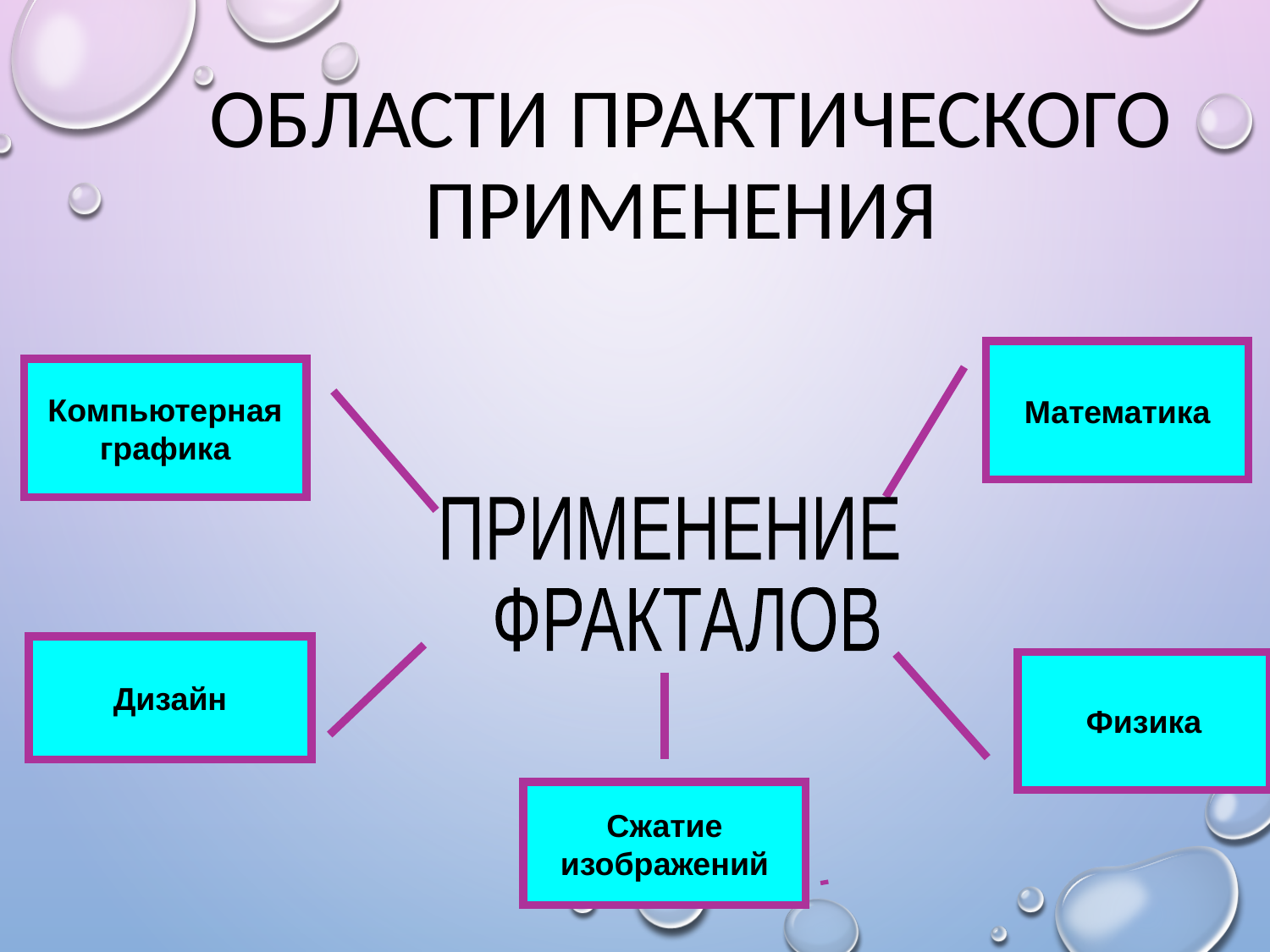

# Области практического применения
Математика
Компьютерная графика
ПРИМЕНЕНИЕ
 ФРАКТАЛОВ
Дизайн
Физика
Сжатие изображений